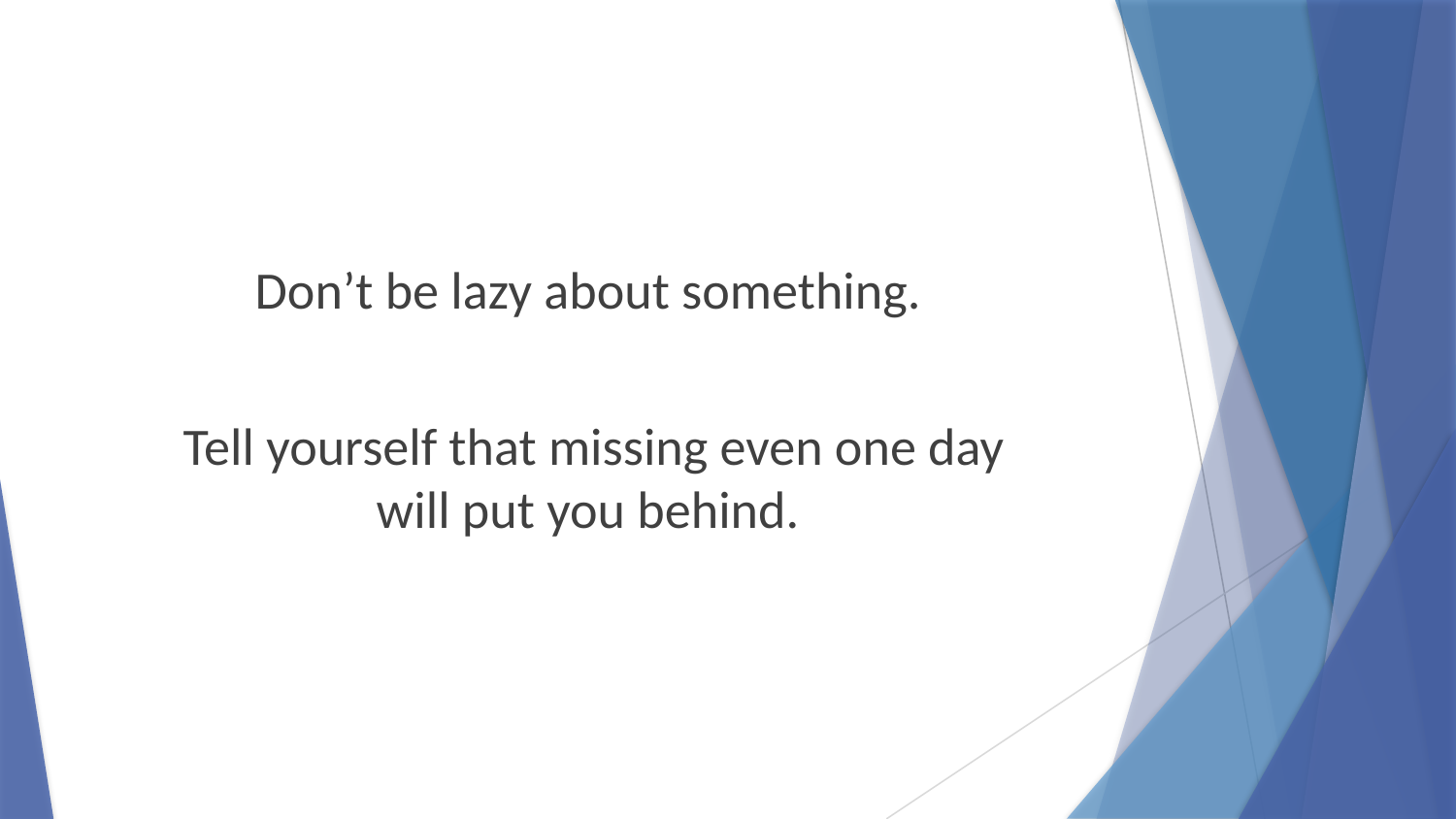

Don’t be lazy about something.

Tell yourself that missing even one day
will put you behind.